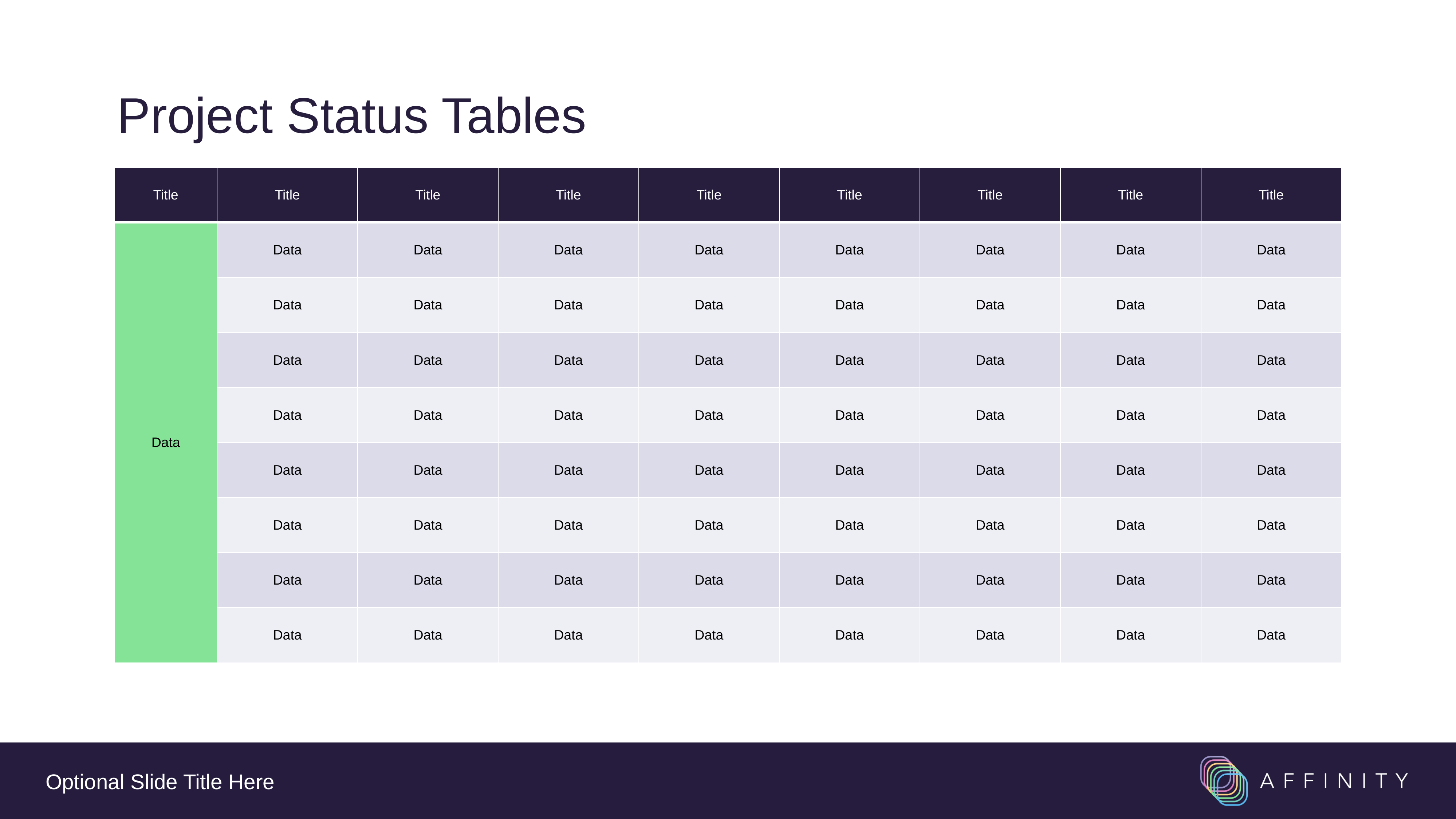

Project Status Tables
| Title | Title | Title | Title | Title | Title | Title | Title | Title |
| --- | --- | --- | --- | --- | --- | --- | --- | --- |
| Data | Data | Data | Data | Data | Data | Data | Data | Data |
|  | Data | Data | Data | Data | Data | Data | Data | Data |
|  | Data | Data | Data | Data | Data | Data | Data | Data |
|  | Data | Data | Data | Data | Data | Data | Data | Data |
|  | Data | Data | Data | Data | Data | Data | Data | Data |
|  | Data | Data | Data | Data | Data | Data | Data | Data |
|  | Data | Data | Data | Data | Data | Data | Data | Data |
|  | Data | Data | Data | Data | Data | Data | Data | Data |
Optional Slide Title Here